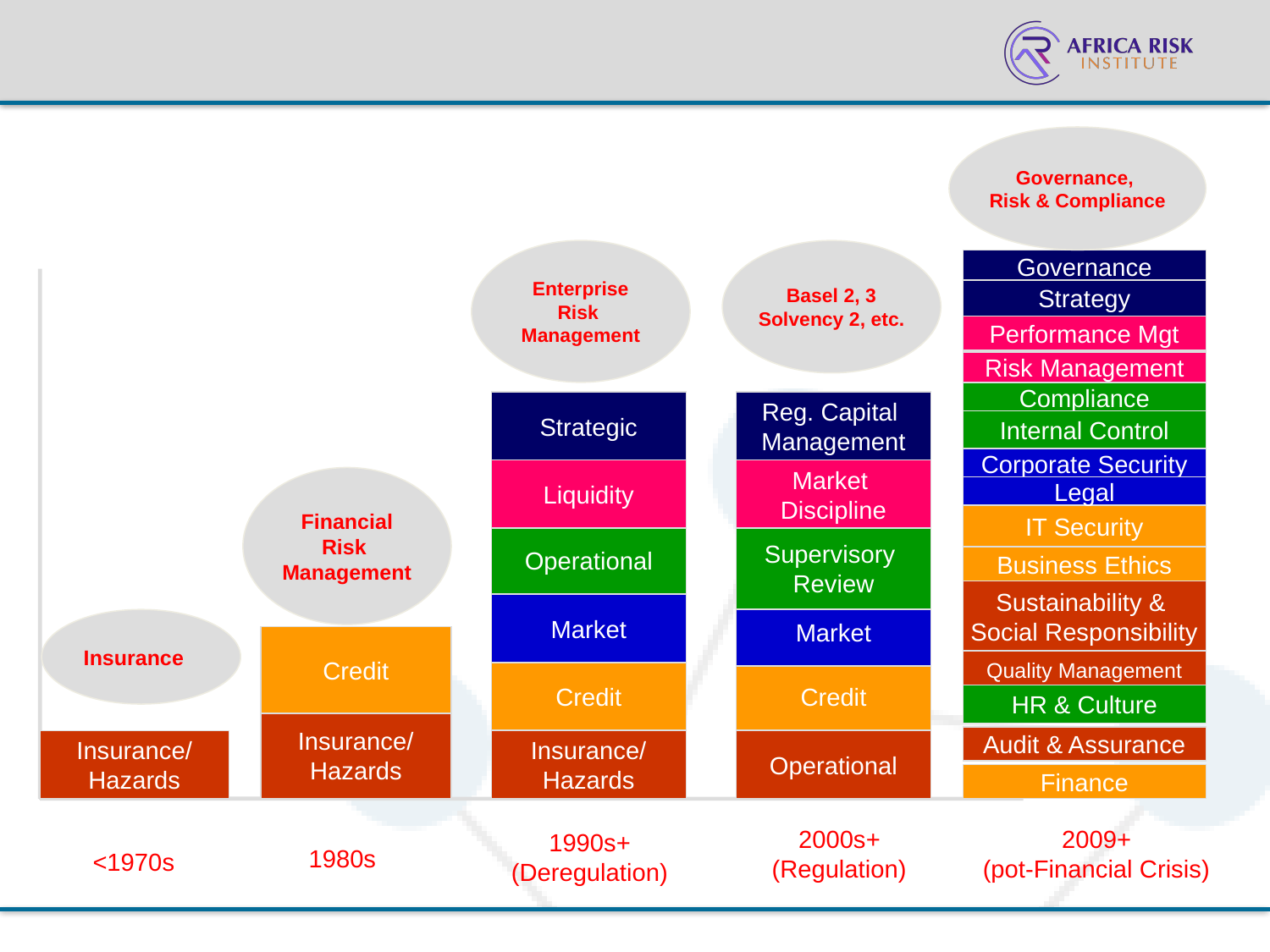

Governance,
Risk & Compliance
Enterprise
Risk
Management

Strategic
Liquidity
Financial
Risk
Management
Operational
Market
Insurance
Credit
Credit
Insurance/
Hazards
Insurance/
Hazards
Insurance/
Hazards

1990s+
(Deregulation)
1980s
<1970s
Basel 2, 3
Solvency 2, etc.
Governance
Strategy
Performance Mgt
Risk Management
Compliance
Reg. Capital
Management
Internal Control
Corporate Security
Market
Discipline
Legal
IT Security
Supervisory
Review
Business Ethics
Sustainability &
Social Responsibility
Market
Quality Management
Credit
HR & Culture
Audit & Assurance
Operational
Finance
2000s+
(Regulation)
2009+
(pot-Financial Crisis)